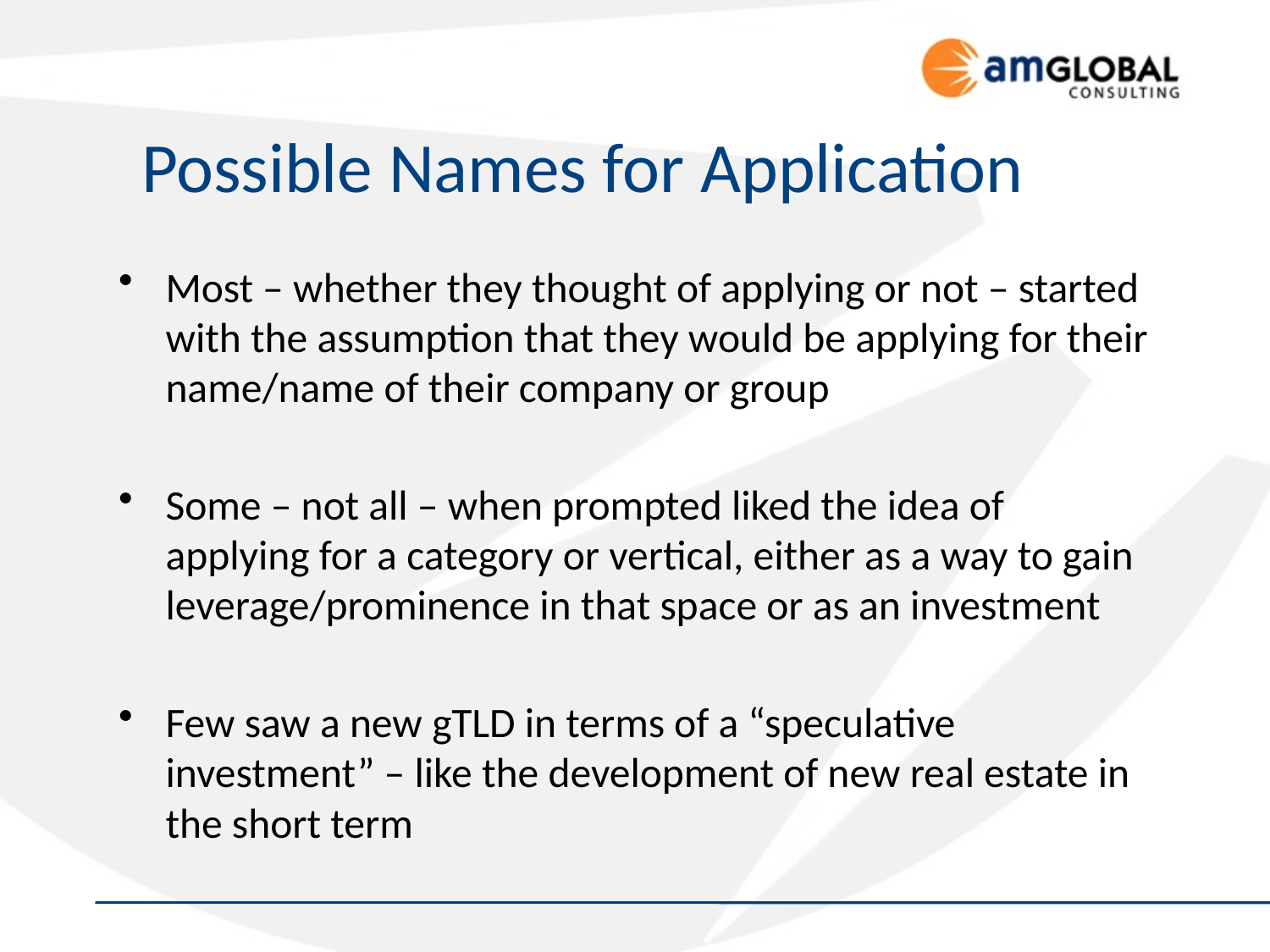

# Possible Names for Application
Most – whether they thought of applying or not – started with the assumption that they would be applying for their name/name of their company or group

Some – not all – when prompted liked the idea of applying for a category or vertical, either as a way to gain leverage/prominence in that space or as an investment

Few saw a new gTLD in terms of a “speculative investment” – like the development of new real estate in the short term